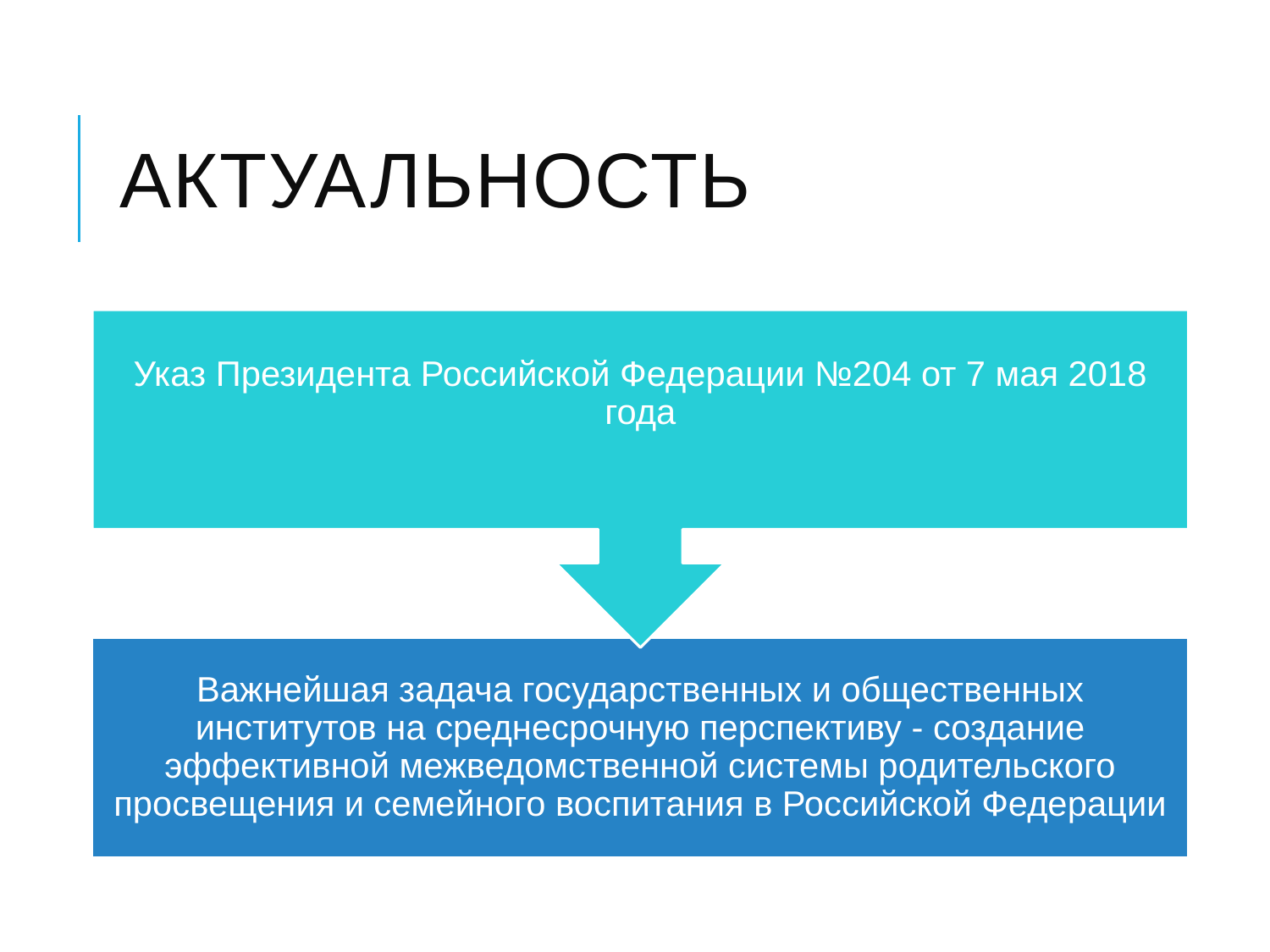

# Актуальность
Важнейшая задача государственных и общественных институтов на среднесрочную перспективу - создание эффективной межведомственной системы родительского просвещения и семейного воспитания в Российской Федерации
Указ Президента Российской Федерации №204 от 7 мая 2018 года